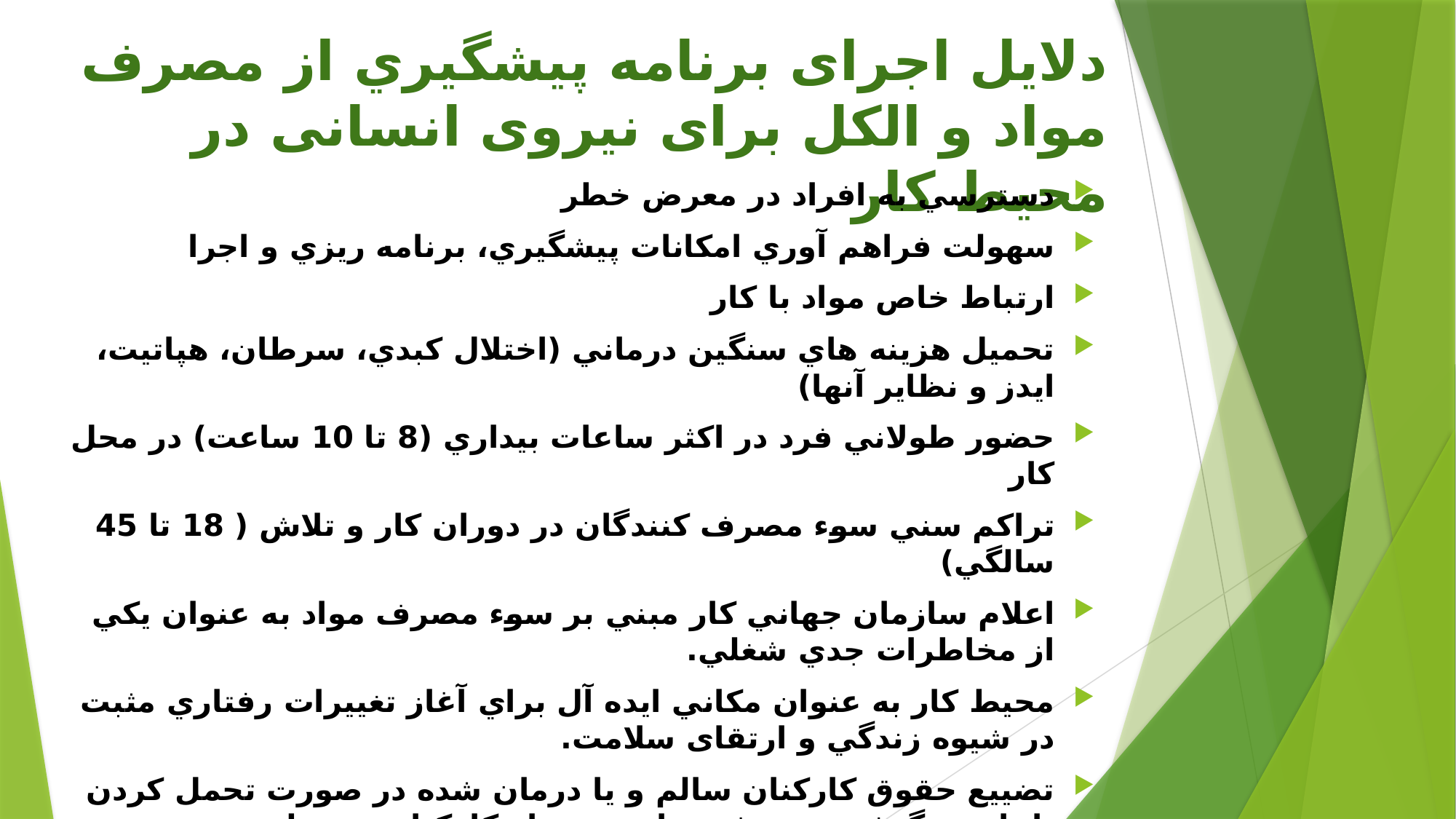

# دلايل اجرای برنامه پيشگيري از مصرف مواد و الکل برای نیروی انسانی در محيط كار
دسترسي به افراد در معرض خطر
سهولت فراهم آوري امكانات پيشگيري، برنامه ريزي و اجرا
ارتباط خاص مواد با كار
تحميل هزينه هاي سنگين درماني (اختلال كبدي، سرطان، هپاتيت، ايدز و نظاير آنها)
حضور طولاني فرد در اكثر ساعات بيداري (8 تا 10 ساعت) در محل كار
تراكم سني سوء مصرف كنندگان در دوران كار و تلاش ( 18 تا 45 سالگي)
اعلام سازمان جهاني كار مبني بر سوء مصرف مواد به عنوان يكي از مخاطرات جدي شغلي.
محيط كار به عنوان مكاني ايده آل براي آغاز تغييرات رفتاري مثبت در شيوه زندگي و ارتقای سلامت.
تضييع حقوق كاركنان سالم و يا درمان شده در صورت تحمل كردن يا ناديده گرفتن مصرف مواد برخي از كاركنان توسط سيستم.